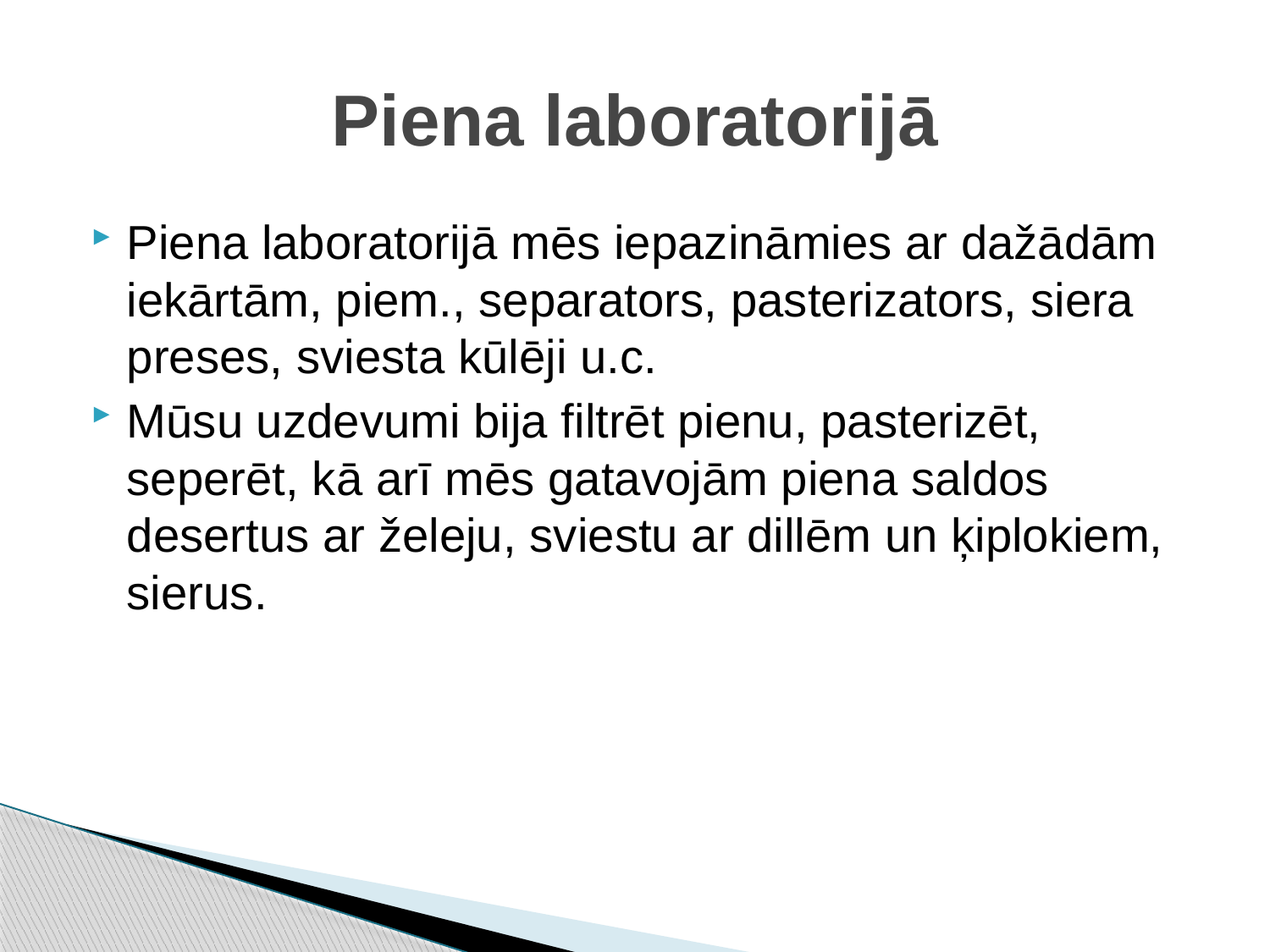

# Piena laboratorijā
Piena laboratorijā mēs iepazināmies ar dažādām iekārtām, piem., separators, pasterizators, siera preses, sviesta kūlēji u.c.
Mūsu uzdevumi bija filtrēt pienu, pasterizēt, seperēt, kā arī mēs gatavojām piena saldos desertus ar želeju, sviestu ar dillēm un ķiplokiem, sierus.